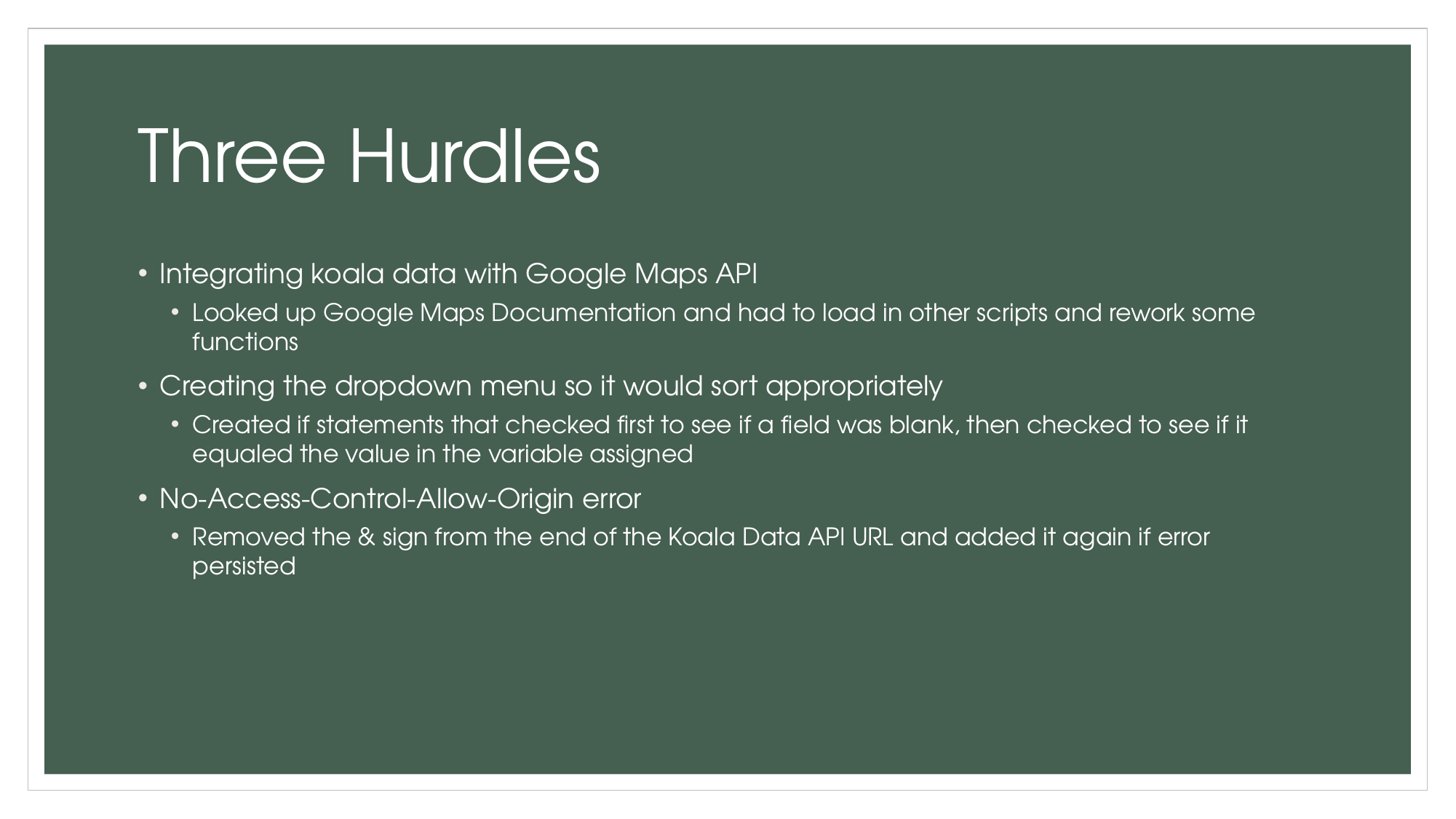

# Three Hurdles
Integrating koala data with Google Maps API
Looked up Google Maps Documentation and had to load in other scripts and rework some functions
Creating the dropdown menu so it would sort appropriately
Created if statements that checked first to see if a field was blank, then checked to see if it equaled the value in the variable assigned
No-Access-Control-Allow-Origin error
Removed the & sign from the end of the Koala Data API URL and added it again if error persisted